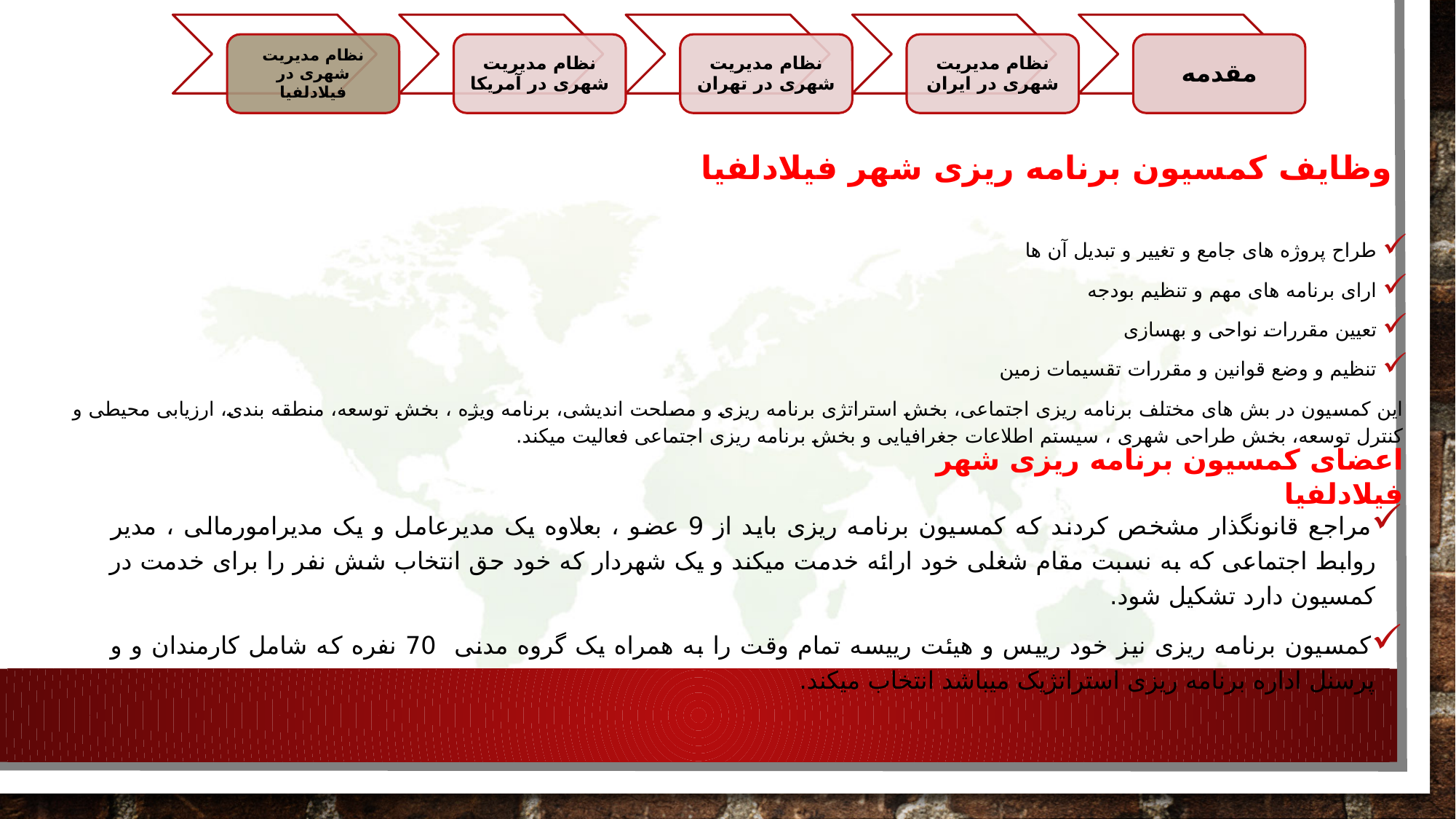

نظام مدیریت شهری در ایران
نظام مدیریت شهری در تهران
نظام مدیریت شهری در آمریکا
مقدمه
وظایف کمسیون برنامه ریزی شهر فیلادلفیا
طراح پروژه های جامع و تغییر و تبدیل آن ها
ارای برنامه های مهم و تنظیم بودجه
تعیین مقررات نواحی و بهسازی
تنظیم و وضع قوانین و مقررات تقسیمات زمین
این کمسیون در بش های مختلف برنامه ریزی اجتماعی، بخش استراتژی برنامه ریزی و مصلحت اندیشی، برنامه ویژه ، بخش توسعه، منطقه بندی، ارزیابی محیطی و کنترل توسعه، بخش طراحی شهری ، سیستم اطلاعات جغرافیایی و بخش برنامه ریزی اجتماعی فعالیت میکند.

اعضای کمسیون برنامه ریزی شهر فیلادلفیا
مراجع قانونگذار مشخص کردند که کمسیون برنامه ریزی باید از 9 عضو ، بعلاوه یک مدیرعامل و یک مدیرامورمالی ، مدیر روابط اجتماعی که به نسبت مقام شغلی خود ارائه خدمت میکند و یک شهردار که خود حق انتخاب شش نفر را برای خدمت در کمسیون دارد تشکیل شود.
کمسیون برنامه ریزی نیز خود رییس و هیئت رییسه تمام وقت را به همراه یک گروه مدنی  70 نفره که شامل کارمندان و و پرسنل اداره برنامه ریزی استراتژیک میباشد انتخاب میکند.